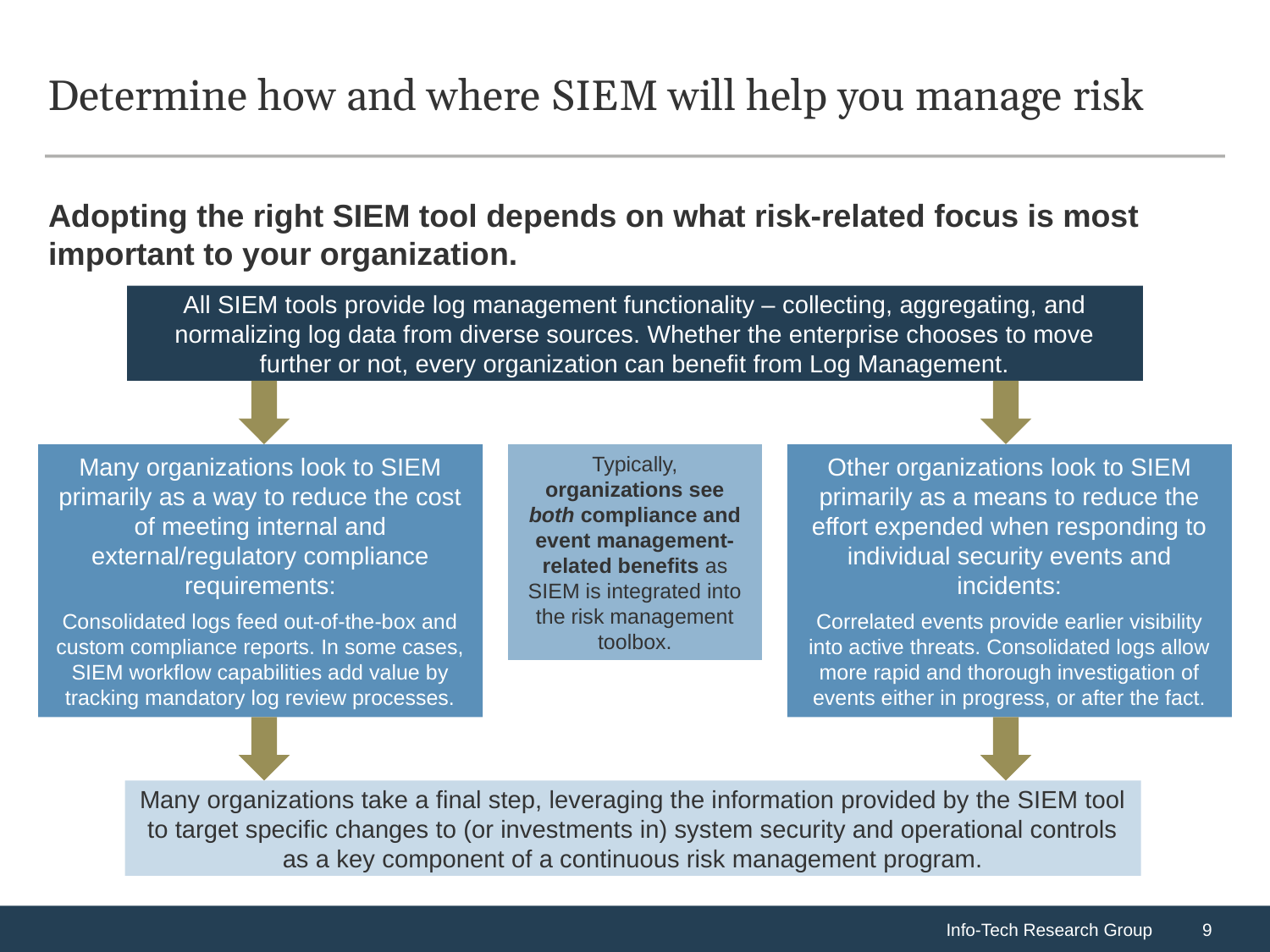

# Determine how and where SIEM will help you manage risk
Adopting the right SIEM tool depends on what risk-related focus is most important to your organization.
All SIEM tools provide log management functionality – collecting, aggregating, and normalizing log data from diverse sources. Whether the enterprise chooses to move further or not, every organization can benefit from Log Management.

Typically, organizations see both compliance and event management-related benefits as SIEM is integrated into the risk management toolbox.
Many organizations look to SIEM primarily as a way to reduce the cost of meeting internal and external/regulatory compliance requirements:
Consolidated logs feed out-of-the-box and custom compliance reports. In some cases, SIEM workflow capabilities add value by tracking mandatory log review processes.
Other organizations look to SIEM primarily as a means to reduce the effort expended when responding to individual security events and incidents:
Correlated events provide earlier visibility into active threats. Consolidated logs allow more rapid and thorough investigation of events either in progress, or after the fact.

Many organizations take a final step, leveraging the information provided by the SIEM tool to target specific changes to (or investments in) system security and operational controls as a key component of a continuous risk management program.